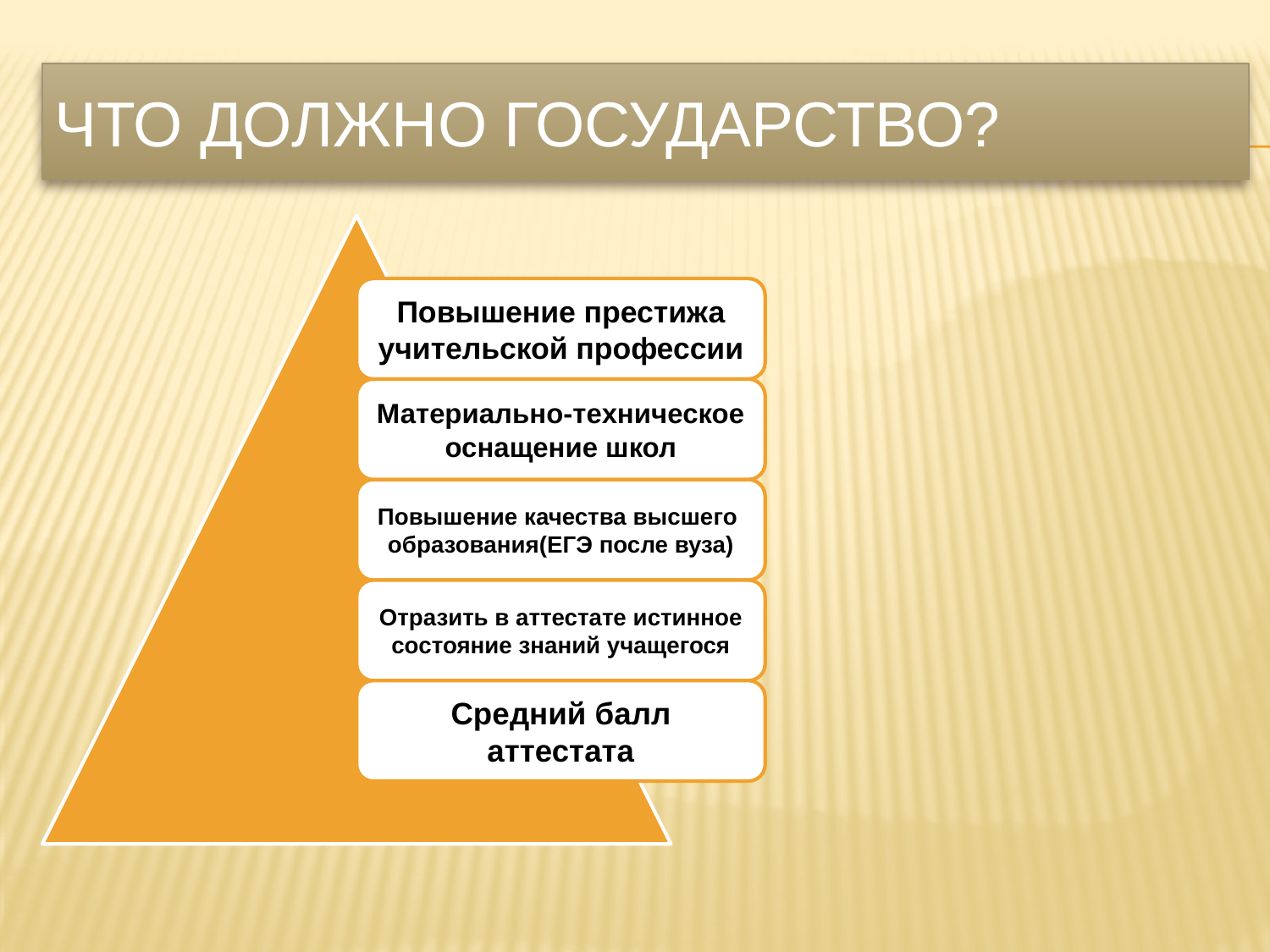

# Что должно государство?
Повышение престижа учительской профессии
Материально-техническое оснащение школ
Повышение качества высшего  образования(ЕГЭ после вуза)
Отразить в аттестате истинное состояние знаний учащегося
Средний балл аттестата